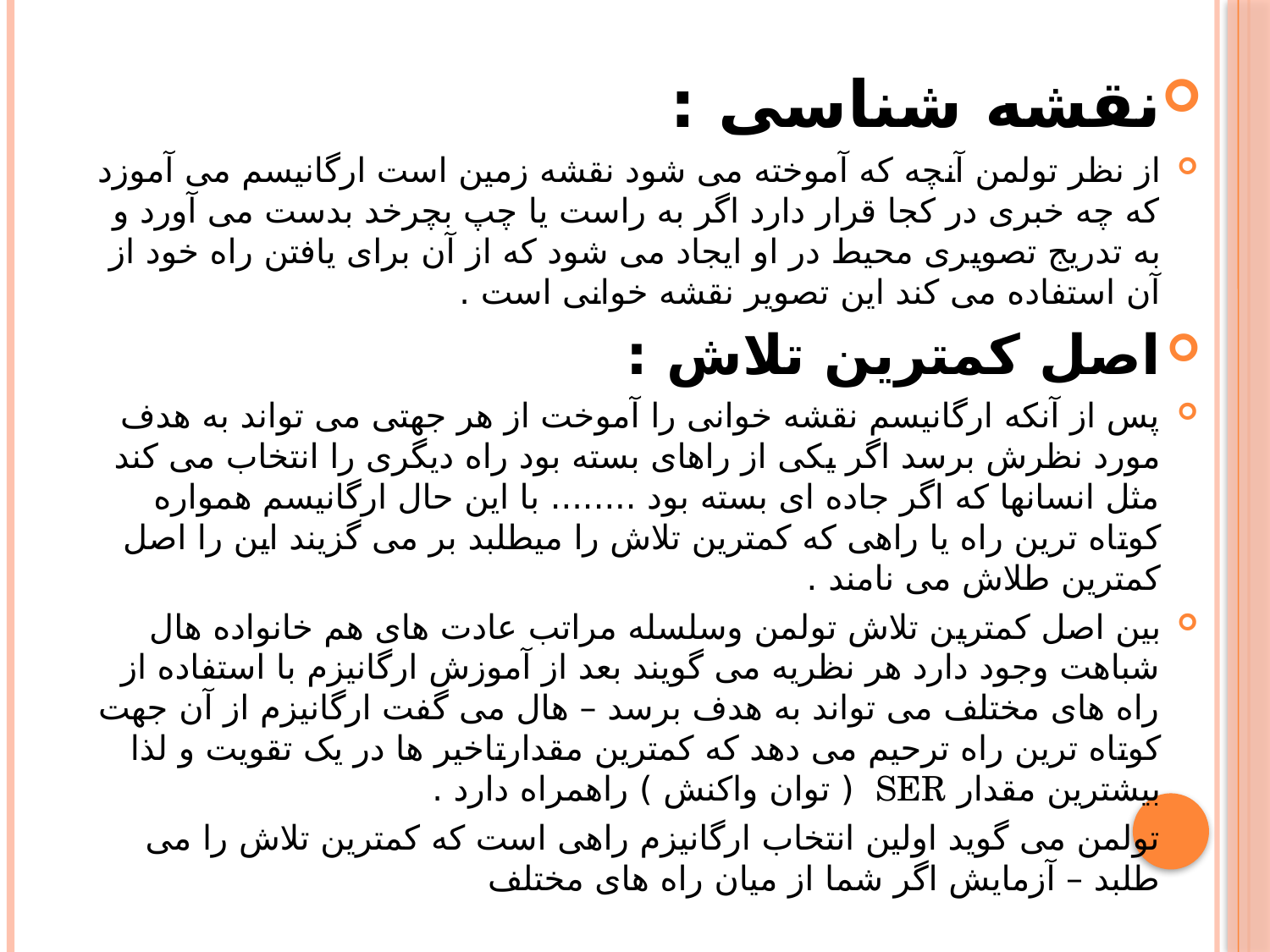

نقشه شناسی :
از نظر تولمن آنچه که آموخته می شود نقشه زمین است ارگانیسم می آموزد که چه خبری در کجا قرار دارد اگر به راست یا چپ بچرخد بدست می آورد و به تدریج تصویری محیط در او ایجاد می شود که از آن برای یافتن راه خود از آن استفاده می کند این تصویر نقشه خوانی است .
اصل کمترین تلاش :
پس از آنکه ارگانیسم نقشه خوانی را آموخت از هر جهتی می تواند به هدف مورد نظرش برسد اگر یکی از راهای بسته بود راه دیگری را انتخاب می کند مثل انسانها که اگر جاده ای بسته بود ........ با این حال ارگانیسم همواره کوتاه ترین راه یا راهی که کمترین تلاش را میطلبد بر می گزیند این را اصل کمترین طلاش می نامند .
بین اصل کمترین تلاش تولمن وسلسله مراتب عادت های هم خانواده هال شباهت وجود دارد هر نظریه می گویند بعد از آموزش ارگانیزم با استفاده از راه های مختلف می تواند به هدف برسد – هال می گفت ارگانیزم از آن جهت کوتاه ترین راه ترحیم می دهد که کمترین مقدارتاخیر ها در یک تقویت و لذا بیشترین مقدار SER  ( توان واکنش ) راهمراه دارد .
تولمن می گوید اولین انتخاب ارگانیزم راهی است که کمترین تلاش را می طلبد – آزمایش اگر شما از میان راه های مختلف